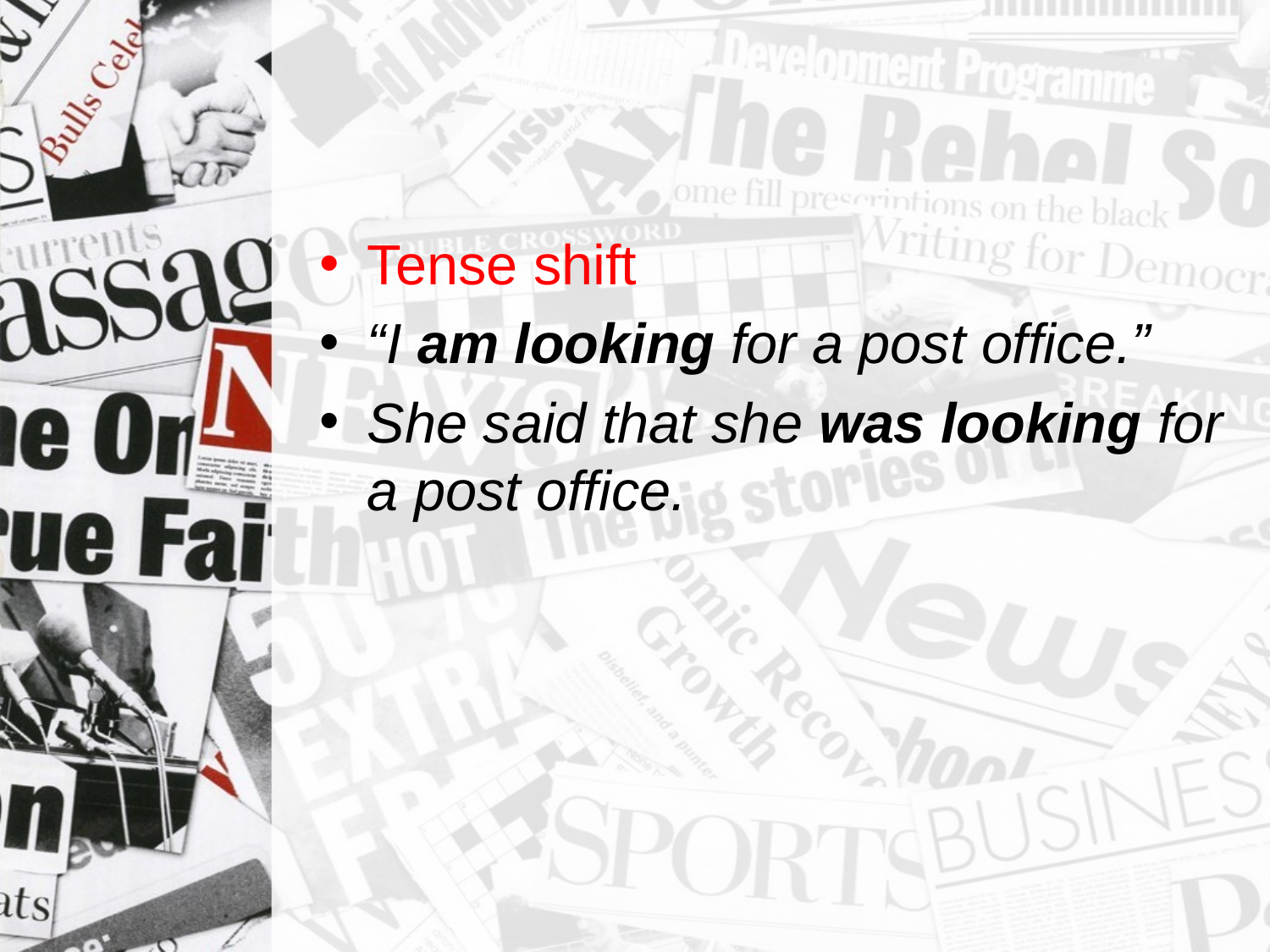

#
Tense shift
“I am looking for a post office.”
She said that she was looking for a post office.